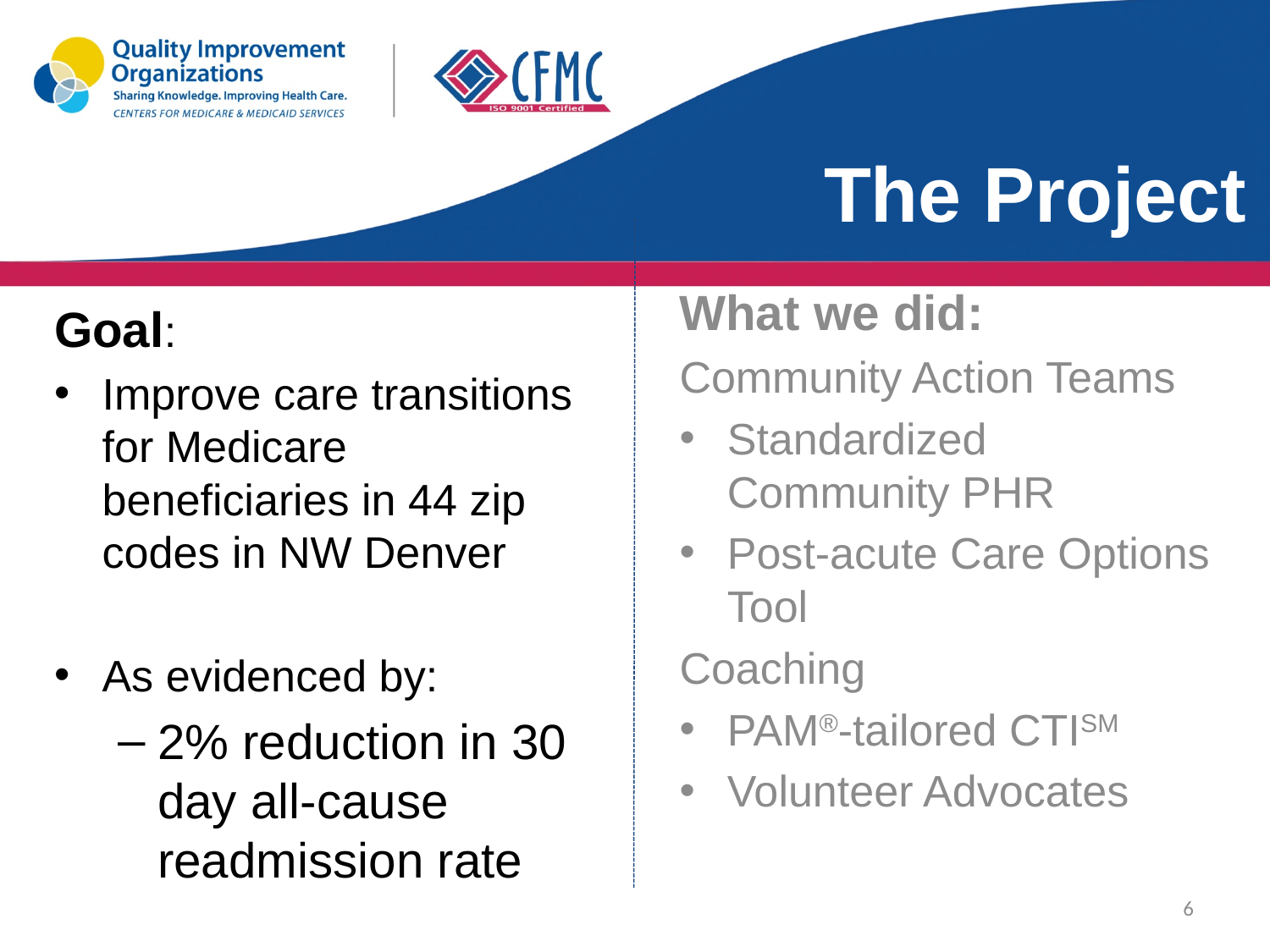

# The Project
Goal:
Improve care transitions for Medicare beneficiaries in 44 zip codes in NW Denver

As evidenced by:
2% reduction in 30 day all-cause readmission rate
What we did:
Community Action Teams
Standardized Community PHR
Post-acute Care Options Tool
Coaching
PAM®-tailored CTISM
Volunteer Advocates

6